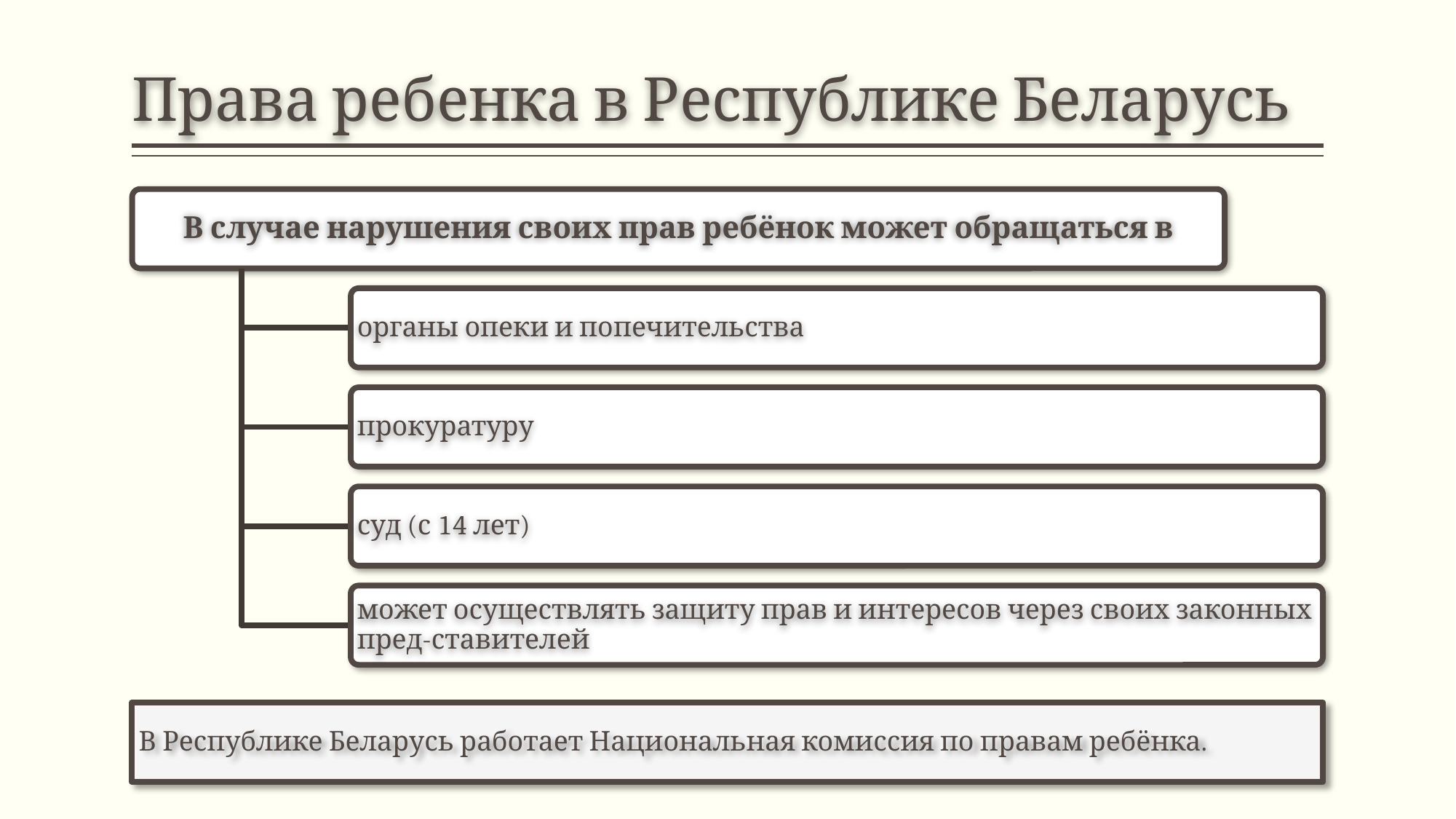

# Права ребенка в Республике Беларусь

В случае нарушения своих прав ребёнок может обращаться в

органы опеки и попечительства

прокуратуру

суд (с 14 лет)

может осуществлять защиту прав и интересов через своих законных пред-ставителей

В Республике Беларусь работает Национальная комиссия по правам ребёнка.